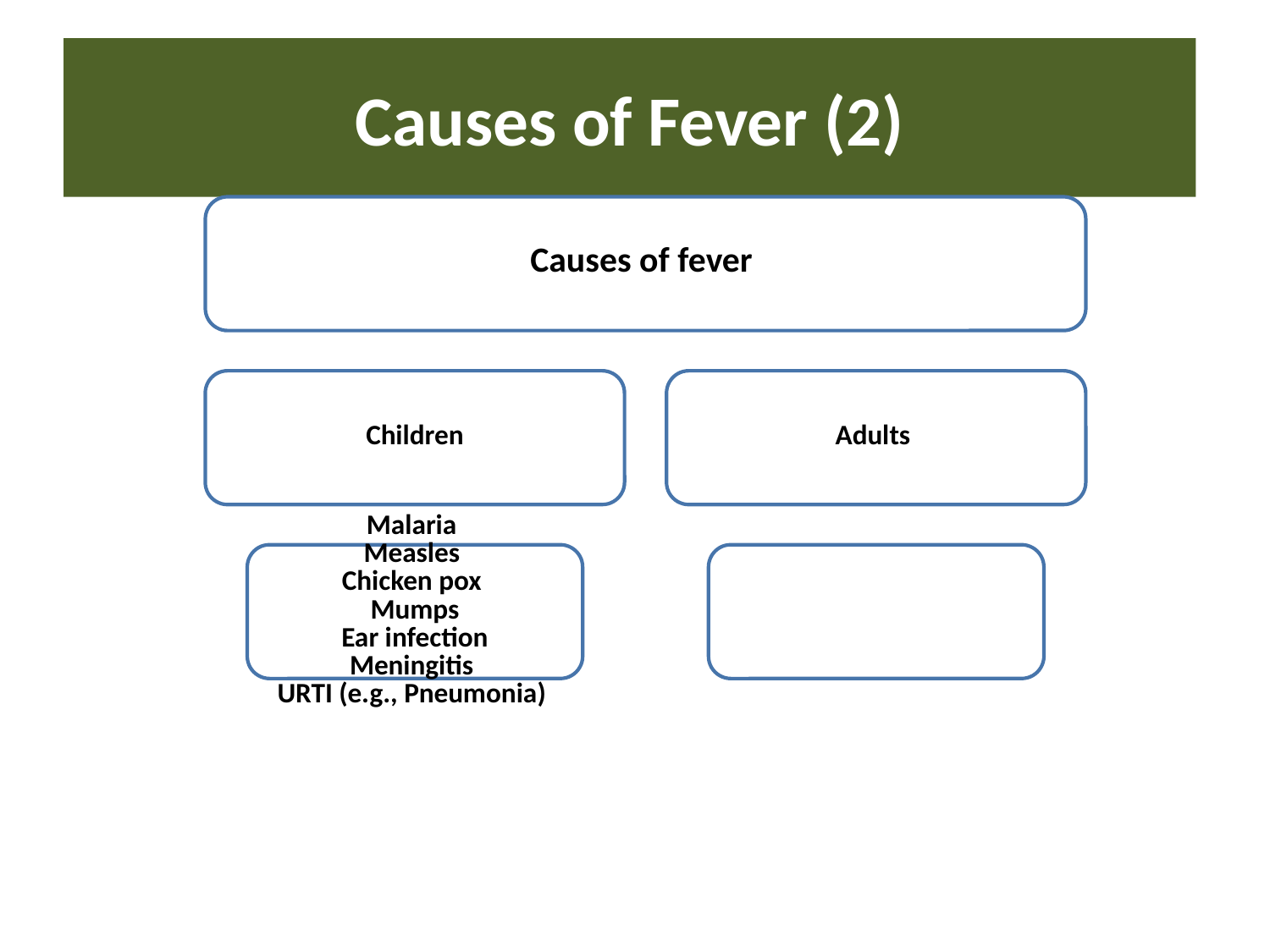

# Causes of Fever (2)
Causes of fever
Children
Malaria
Measles
Chicken pox
Mumps
Ear infection
Meningitis
URTI (e.g., Pneumonia)
Adults
Malaria
Pneumonia
Meningitis